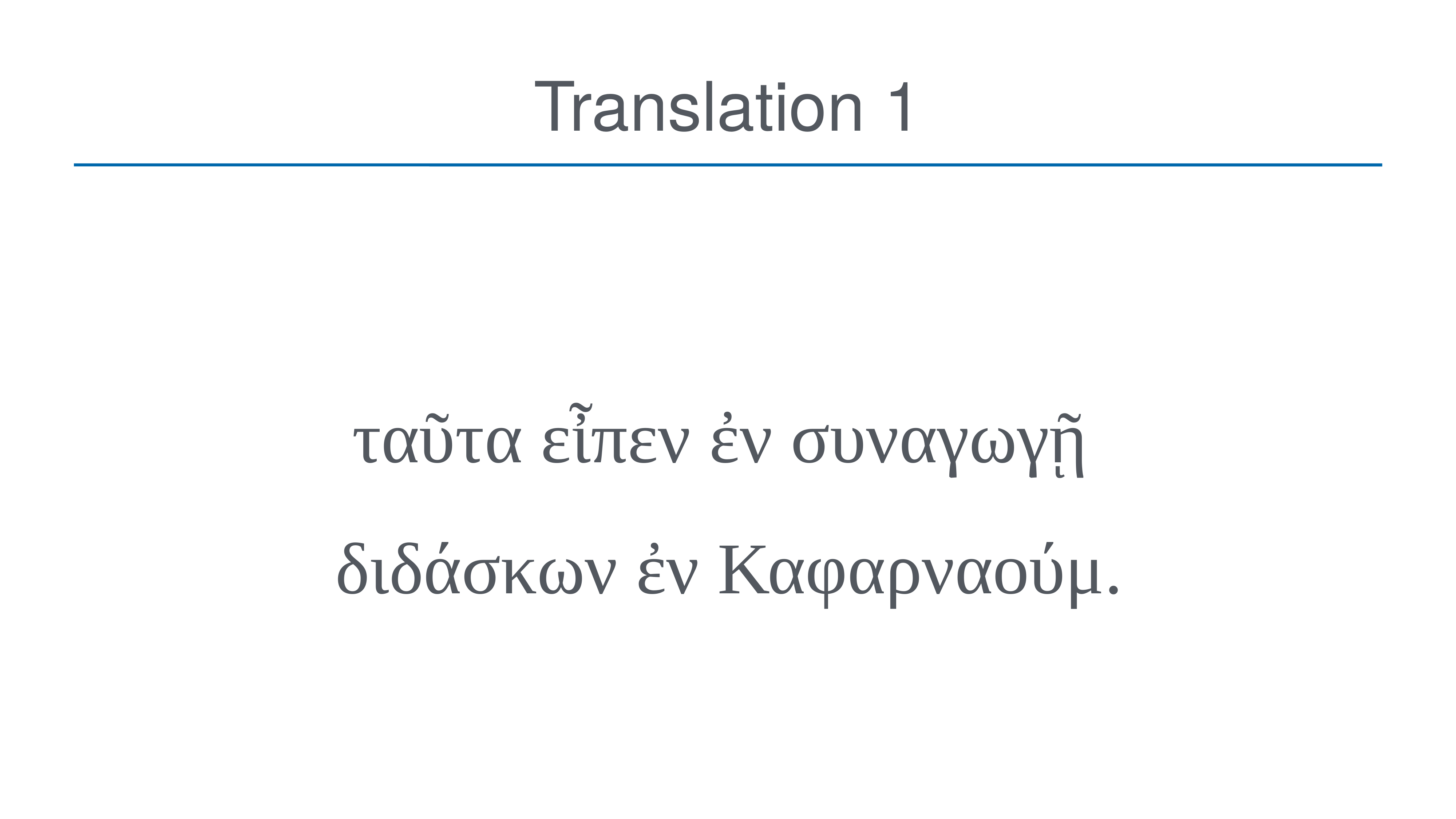

# Translation 1
ταῦτα εἶπεν ἐν συναγωγῇ
διδάσκων ἐν Καφαρναούμ.